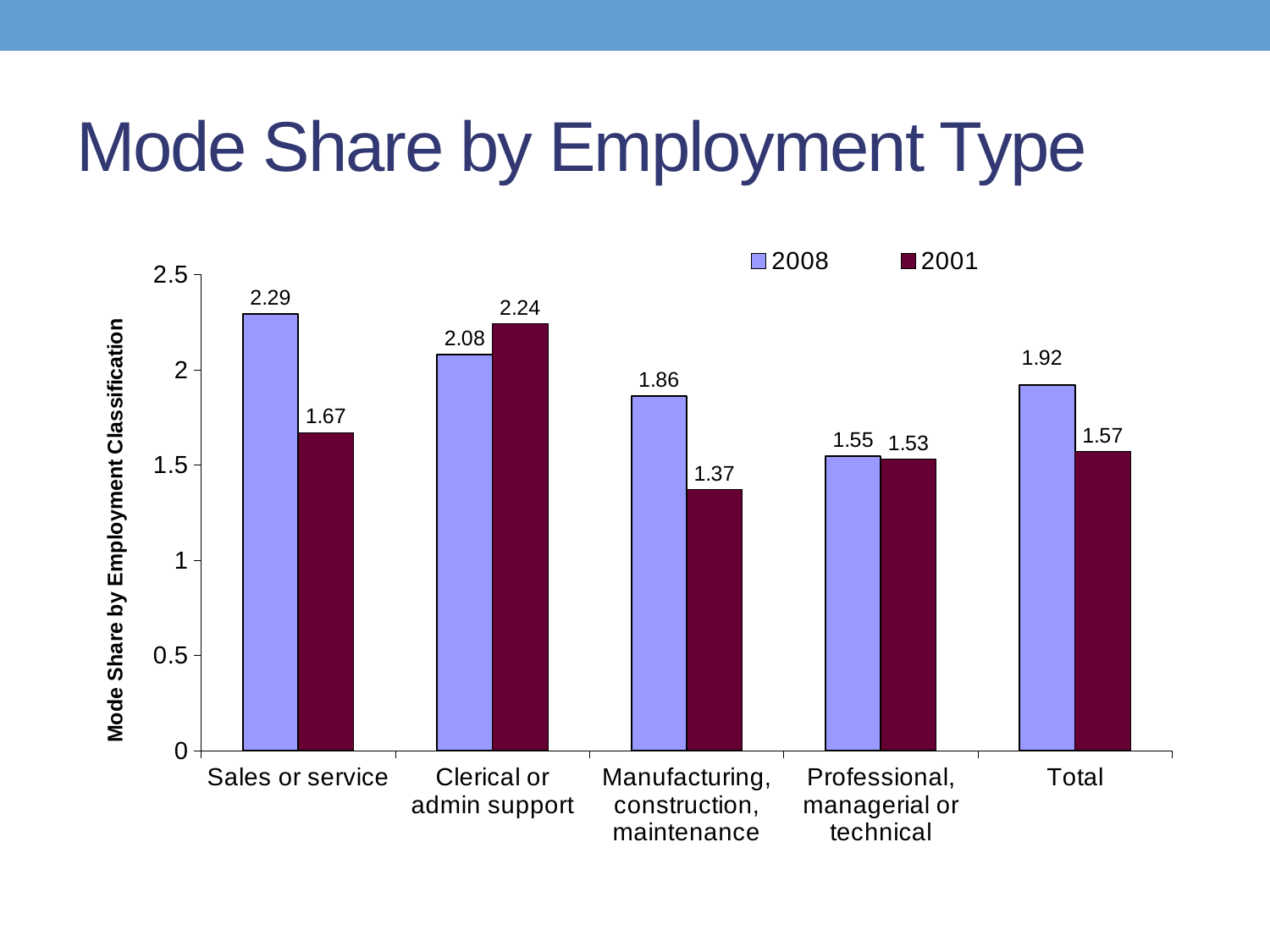

# Mode Share by Employment Type

### Chart

| Category | 2008 | 2001 |
|---|---|---|
| Sales or service | 2.293983906212032 | 1.670000000000002 |
| Clerical or admin support | 2.078706532891101 | 2.24 |
| Manufacturing, construction, maintenance | 1.8623656658814522 | 1.37 |
| Professional, managerial or technical | 1.5475216581874374 | 1.53 |
| Total | 1.920000000000002 | 1.57 |